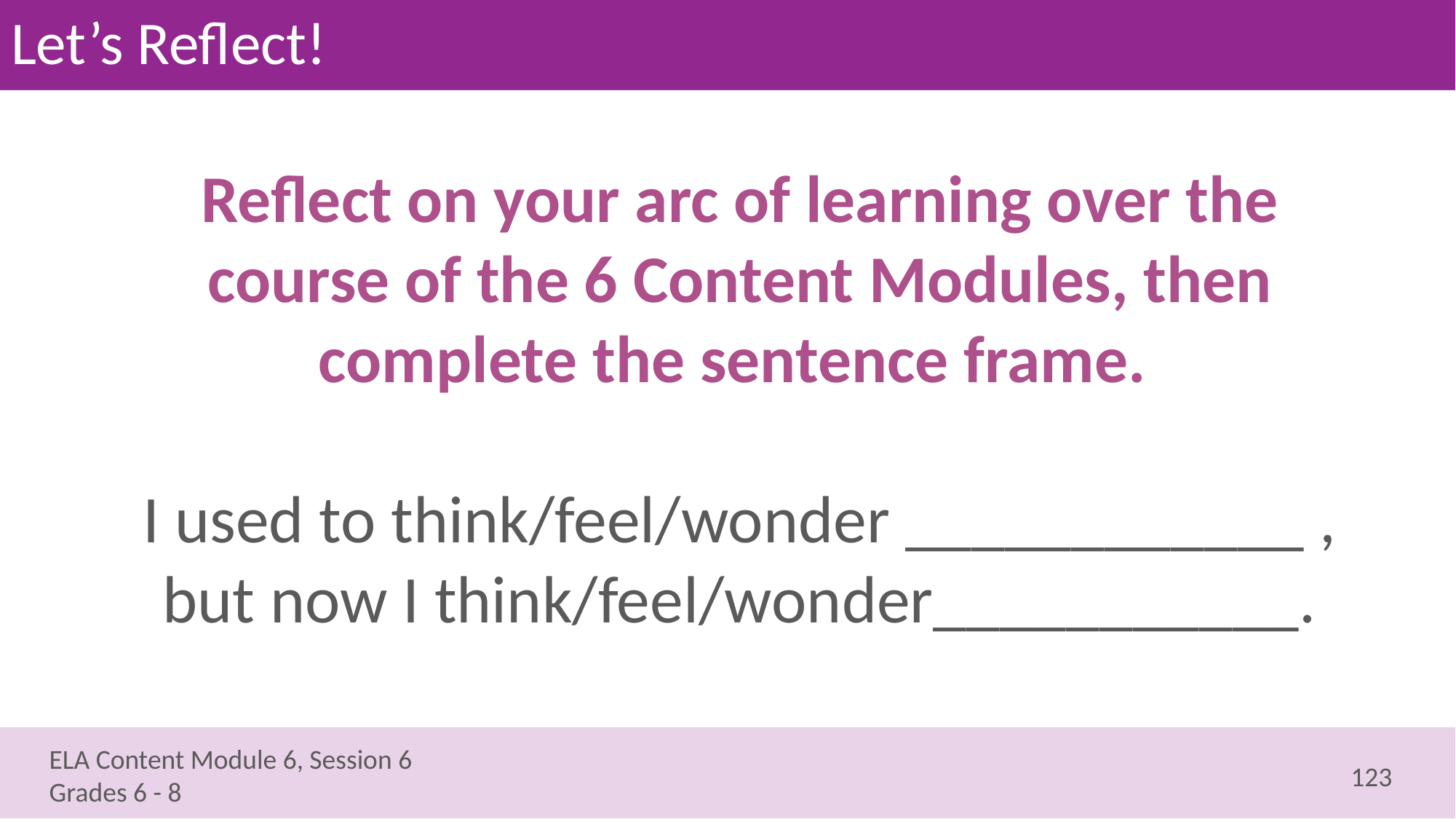

# Let’s Reflect!
Reflect on your arc of learning over the course of the 6 Content Modules, then complete the sentence frame.

I used to think/feel/wonder ____________ , but now I think/feel/wonder___________.
123